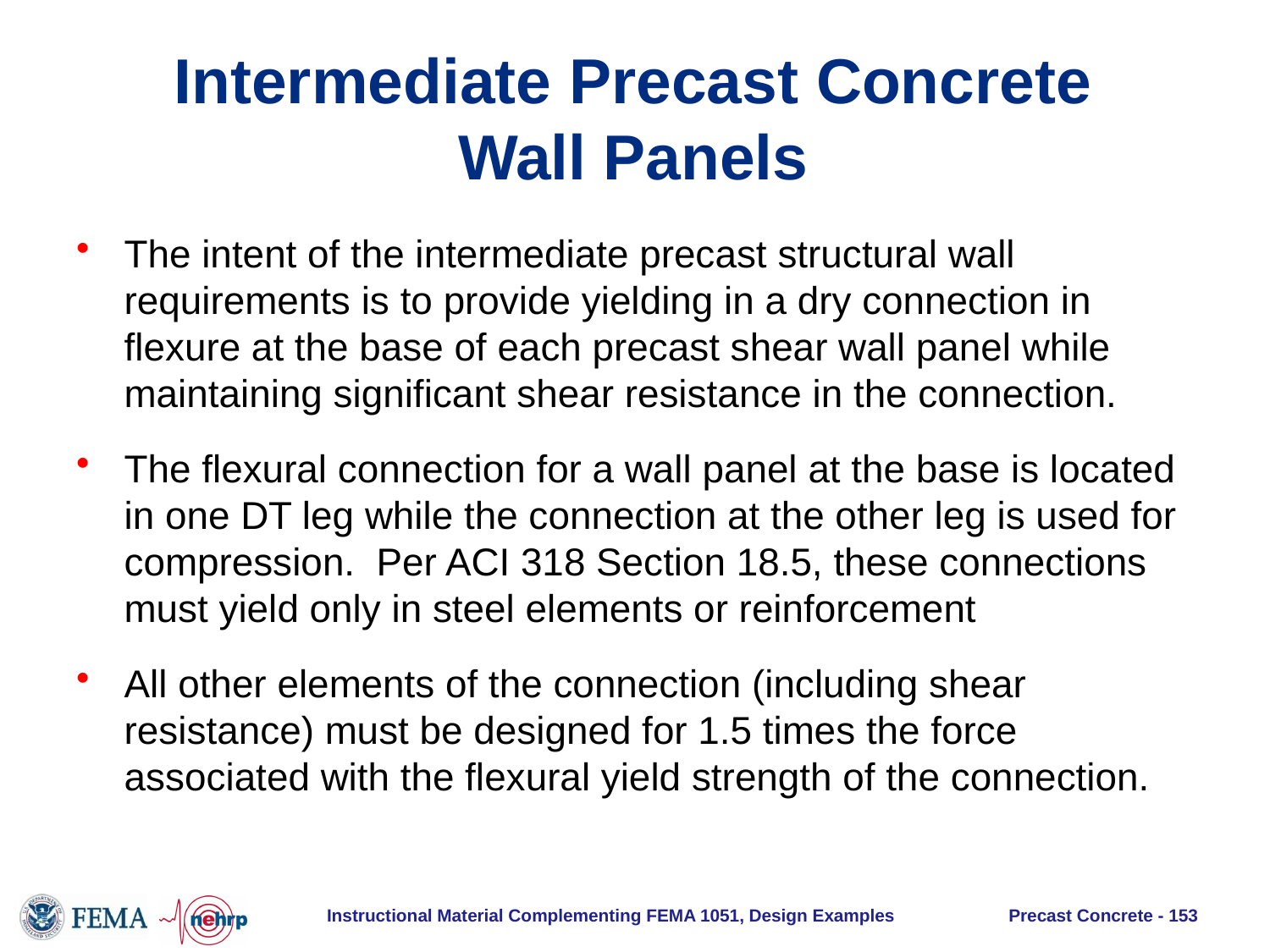

# Intermediate Precast Concrete Wall Panels
The intent of the intermediate precast structural wall requirements is to provide yielding in a dry connection in flexure at the base of each precast shear wall panel while maintaining significant shear resistance in the connection.
The flexural connection for a wall panel at the base is located in one DT leg while the connection at the other leg is used for compression.  Per ACI 318 Section 18.5, these connections must yield only in steel elements or reinforcement
All other elements of the connection (including shear resistance) must be designed for 1.5 times the force associated with the flexural yield strength of the connection.